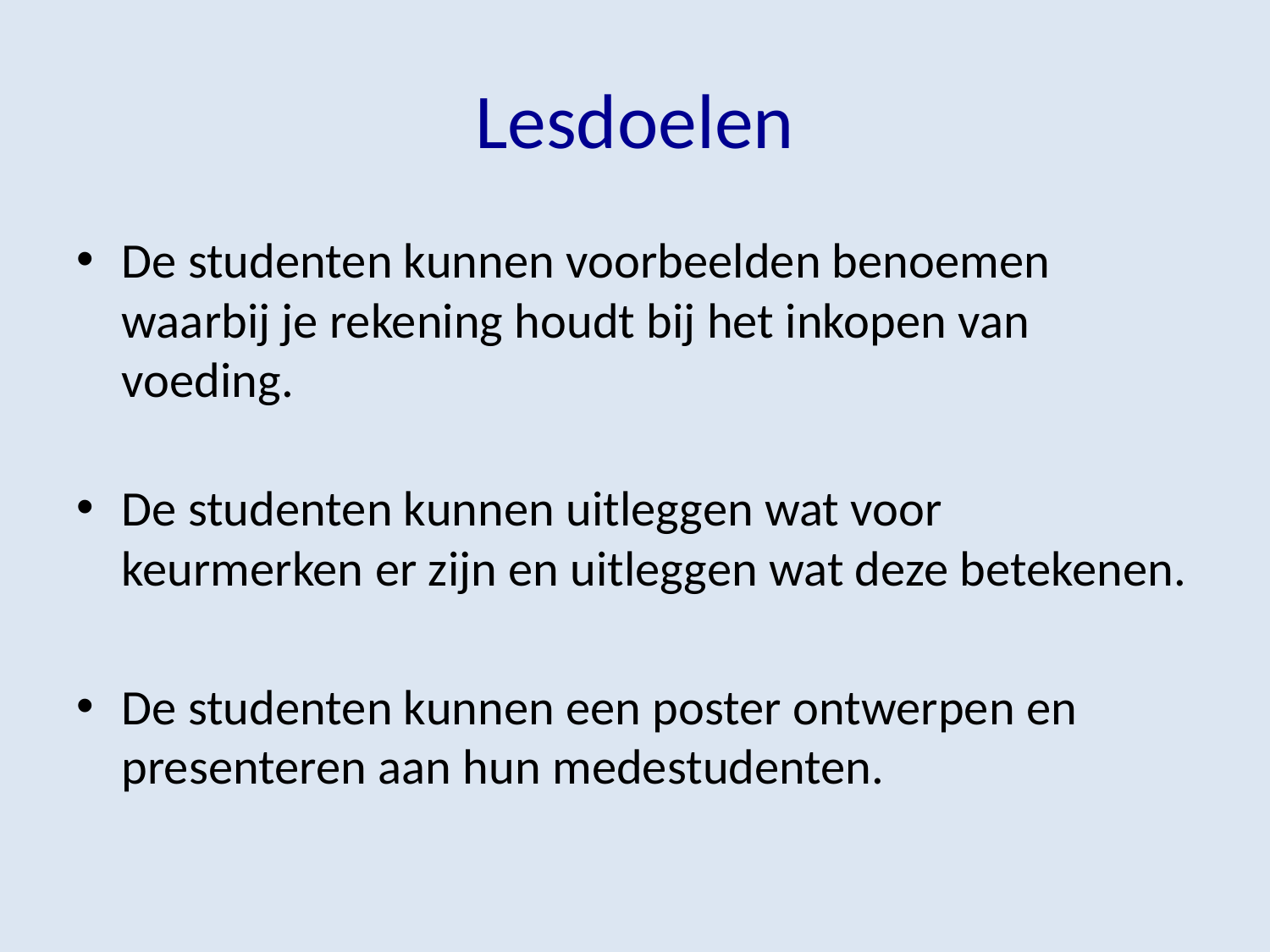

# Lesdoelen
De studenten kunnen voorbeelden benoemen waarbij je rekening houdt bij het inkopen van voeding.
De studenten kunnen uitleggen wat voor keurmerken er zijn en uitleggen wat deze betekenen.

De studenten kunnen een poster ontwerpen en presenteren aan hun medestudenten.